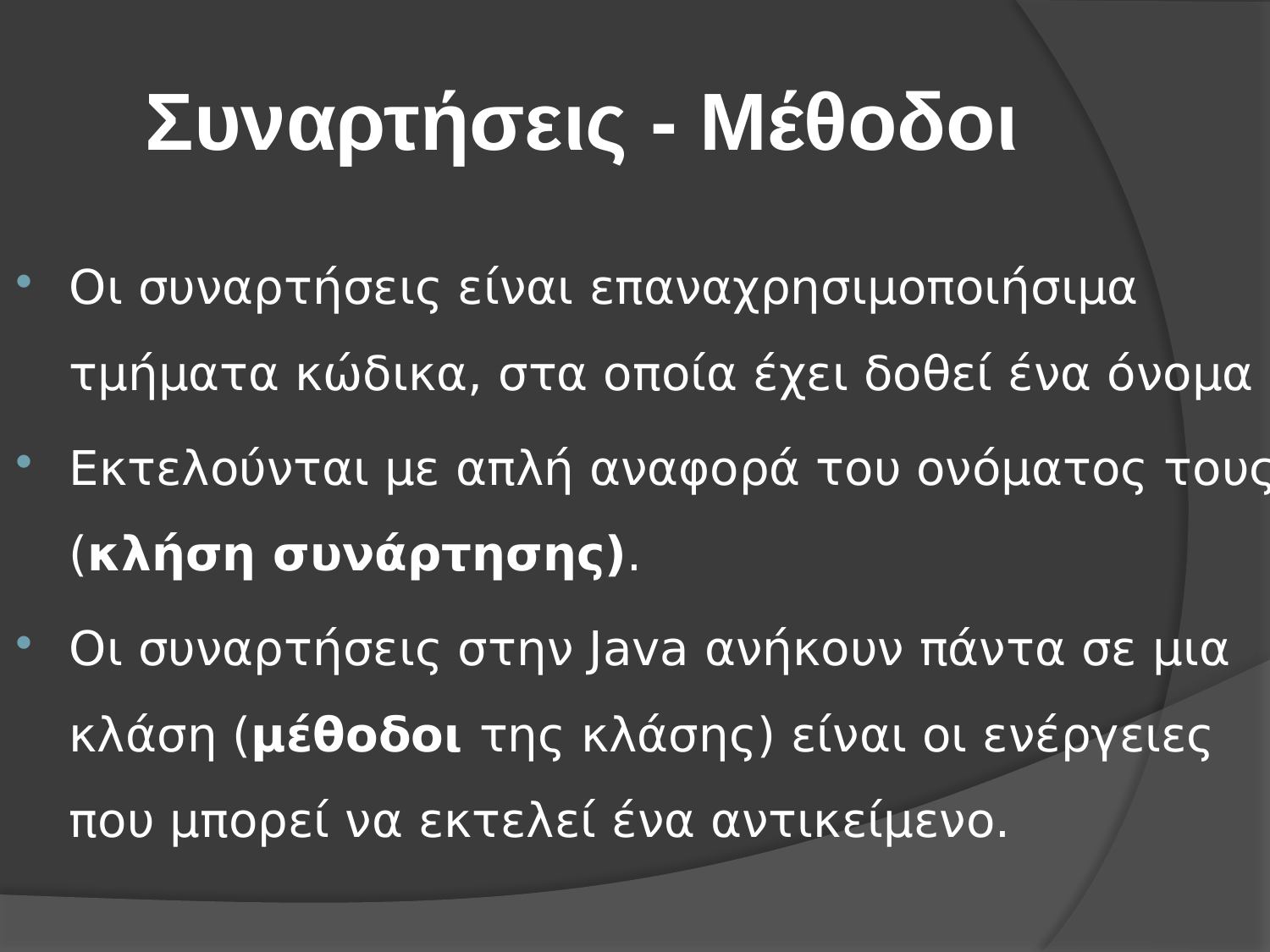

# Συναρτήσεις - Μέθοδοι
Οι συναρτήσεις είναι επαναχρησιμοποιήσιμα τμήματα κώδικα, στα οποία έχει δοθεί ένα όνομα
Εκτελούνται με απλή αναφορά του ονόματος τους (κλήση συνάρτησης).
Οι συναρτήσεις στην Java ανήκουν πάντα σε μια κλάση (μέθοδοι της κλάσης) είναι οι ενέργειες που μπορεί να εκτελεί ένα αντικείμενο.